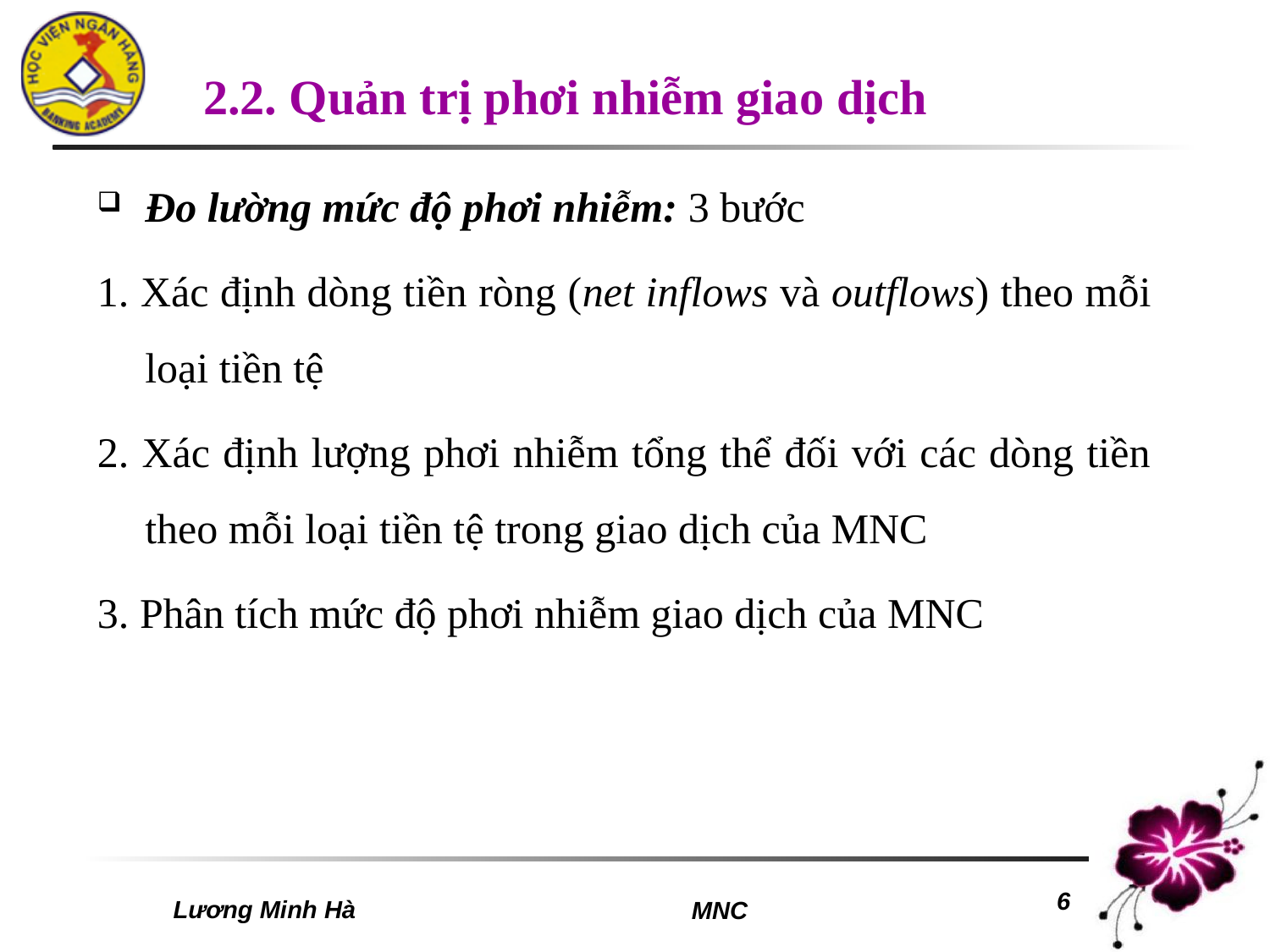

# 2.2. Quản trị phơi nhiễm giao dịch
Đo lường mức độ phơi nhiễm: 3 bước
1. Xác định dòng tiền ròng (net inflows và outflows) theo mỗi loại tiền tệ
2. Xác định lượng phơi nhiễm tổng thể đối với các dòng tiền theo mỗi loại tiền tệ trong giao dịch của MNC
3. Phân tích mức độ phơi nhiễm giao dịch của MNC
Lương Minh Hà